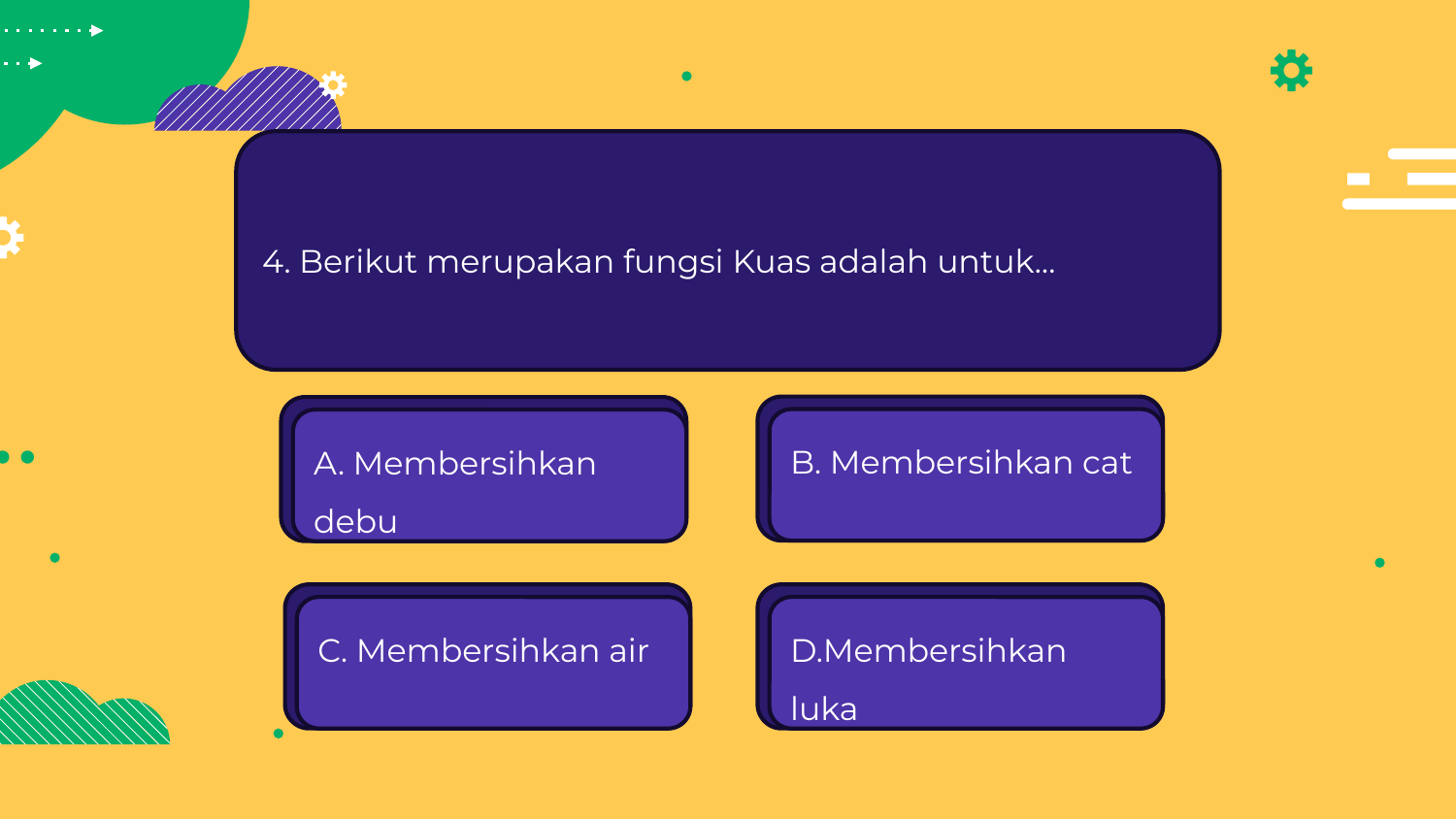

4. Berikut merupakan fungsi Kuas adalah untuk…

B. Membersihkan cat

A. Membersihkan       debu

C. Membersihkan air

D.Membersihkan luka